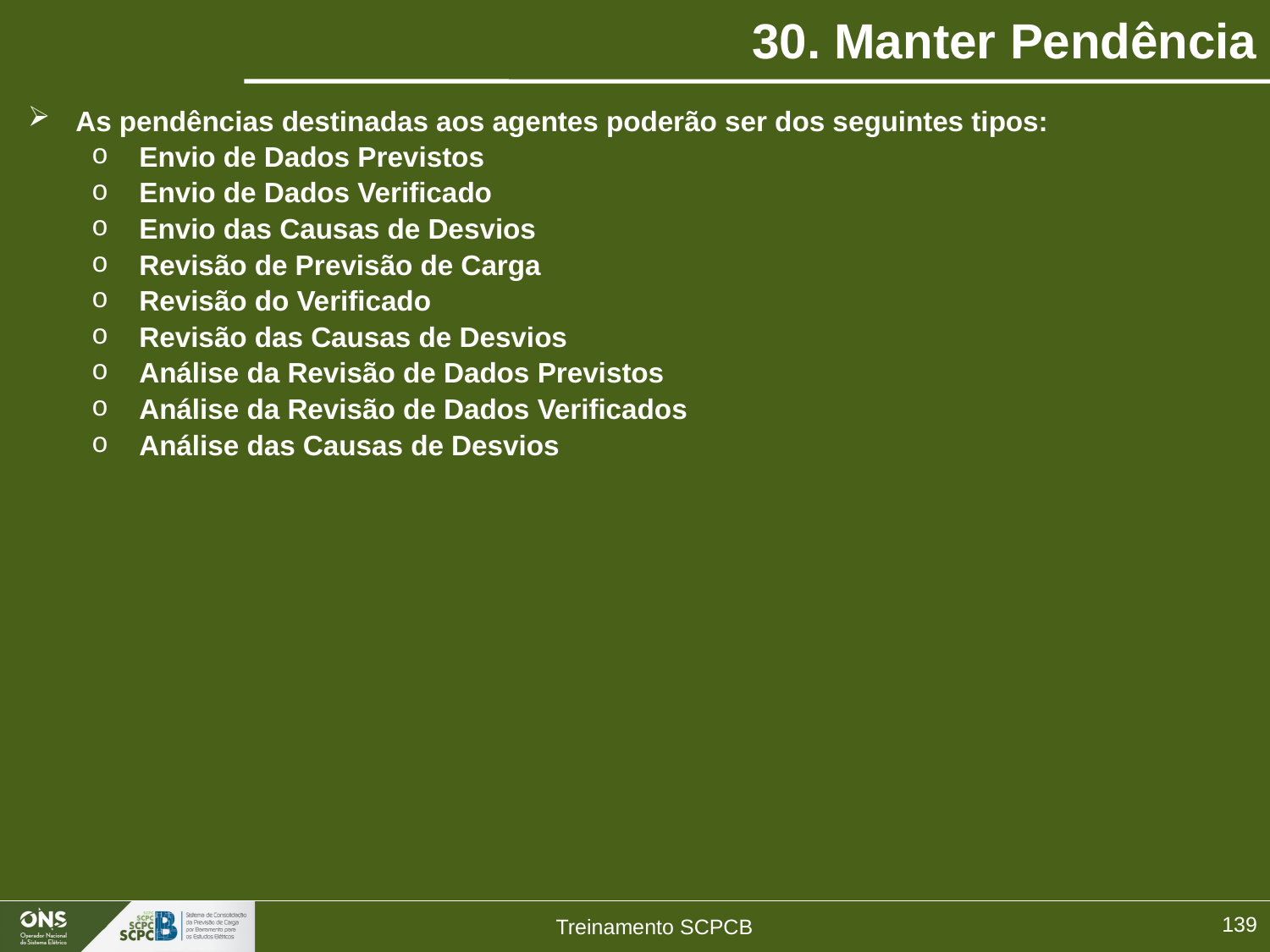

30. Manter Pendência
As pendências destinadas aos agentes poderão ser dos seguintes tipos:
Envio de Dados Previstos
Envio de Dados Verificado
Envio das Causas de Desvios
Revisão de Previsão de Carga
Revisão do Verificado
Revisão das Causas de Desvios
Análise da Revisão de Dados Previstos
Análise da Revisão de Dados Verificados
Análise das Causas de Desvios